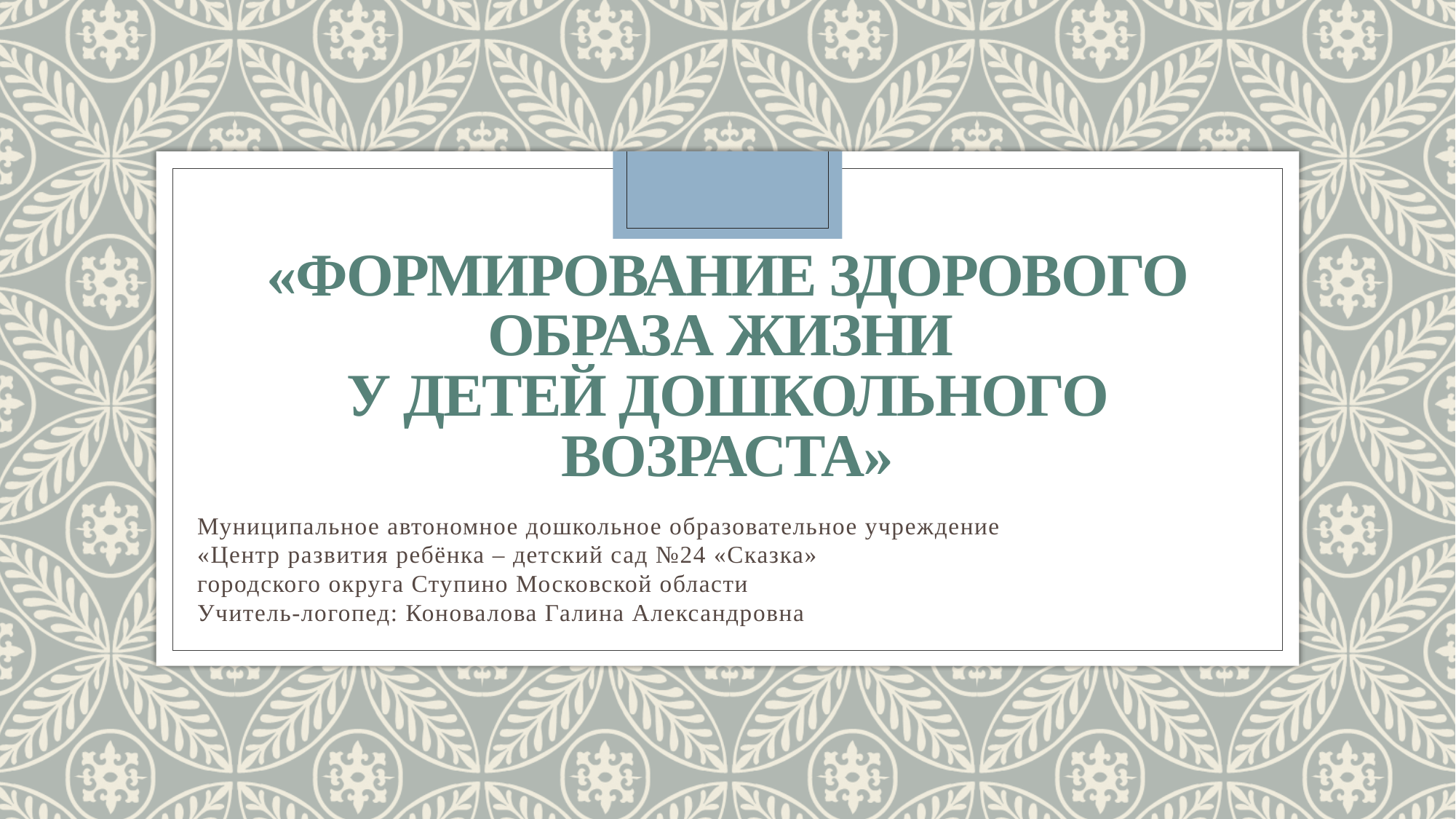

# «Формирование здорового образа жизни у детей дошкольного возраста»
Муниципальное автономное дошкольное образовательное учреждение
«Центр развития ребёнка – детский сад №24 «Сказка»
городского округа Ступино Московской области
Учитель-логопед: Коновалова Галина Александровна